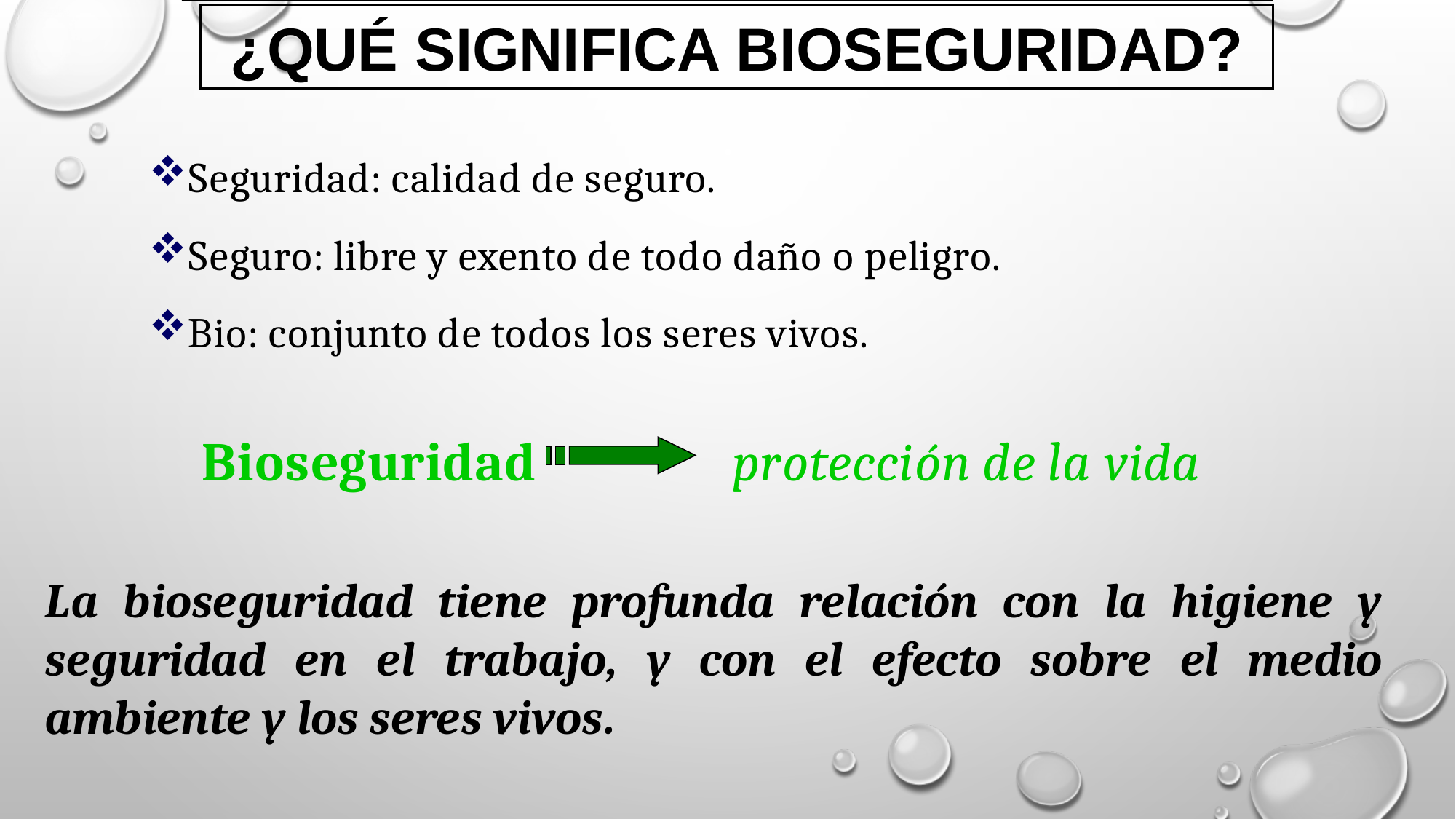

¿Qué significa BIOSEGURIDAD?
Seguridad: calidad de seguro.
Seguro: libre y exento de todo daño o peligro.
Bio: conjunto de todos los seres vivos.
Bioseguridad
protección de la vida

La bioseguridad tiene profunda relación con la higiene y seguridad en el trabajo, y con el efecto sobre el medio ambiente y los seres vivos.